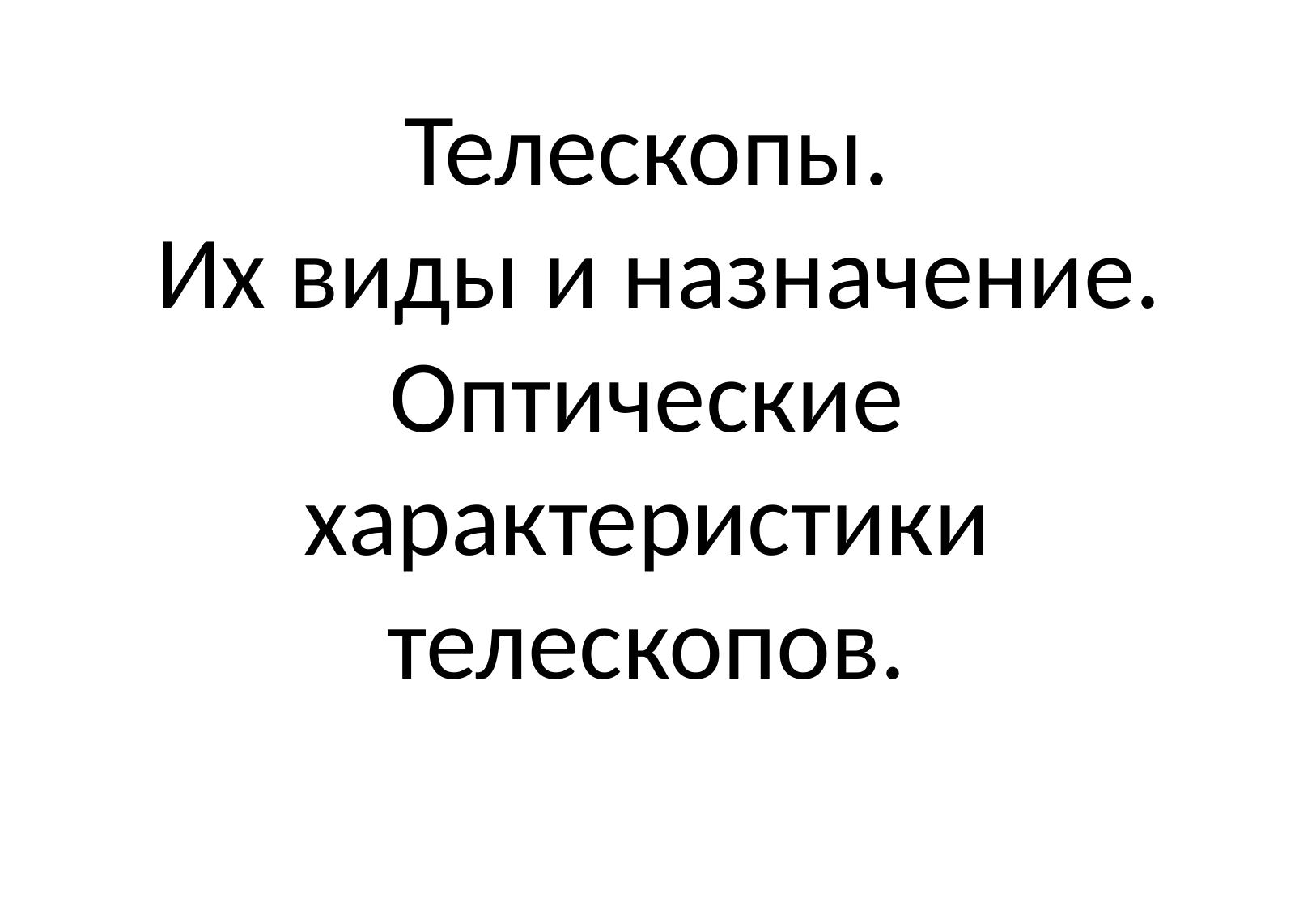

# Телескопы. Их виды и назначение. Оптические характеристики телескопов.